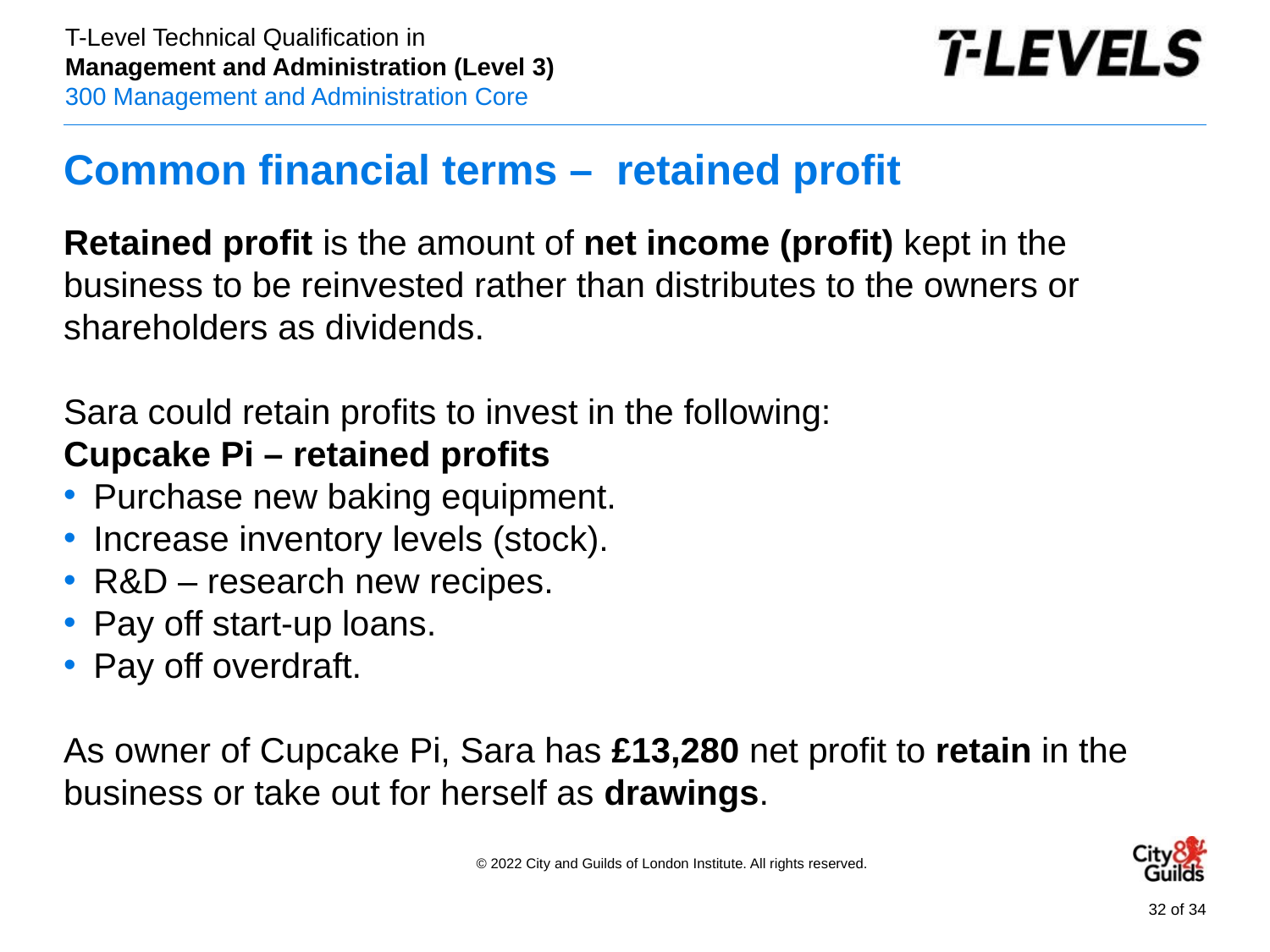

# Common financial terms –  retained profit
Retained profit is the amount of net income (profit) kept in the business to be reinvested rather than distributes to the owners or shareholders as dividends.

Sara could retain profits to invest in the following:
Cupcake Pi – retained profits
Purchase new baking equipment.
Increase inventory levels (stock).
R&D – research new recipes.
Pay off start-up loans.
Pay off overdraft.

As owner of Cupcake Pi, Sara has £13,280 net profit to retain in the business or take out for herself as drawings.